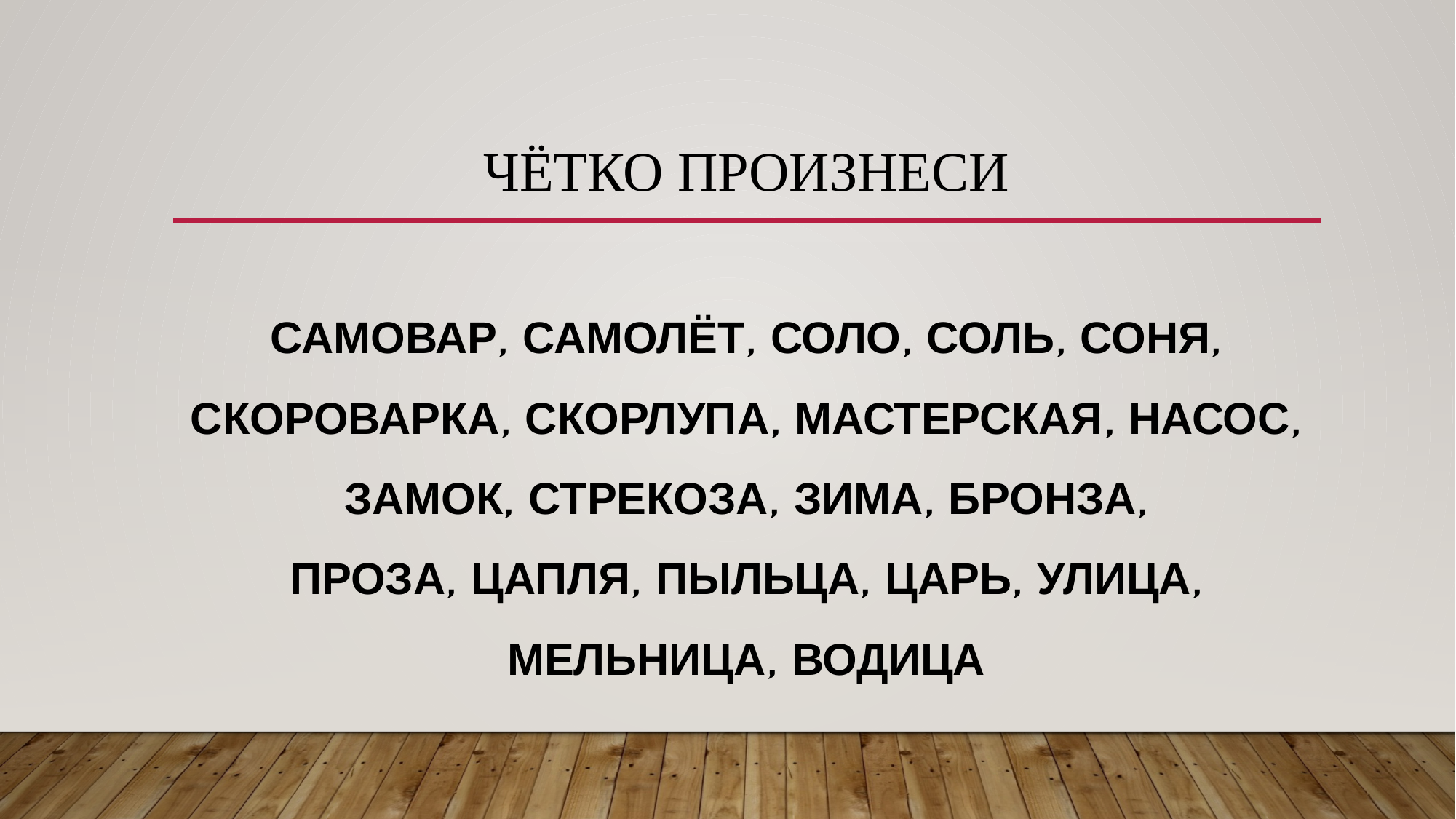

# Чётко произнеси Самовар, самолёт, соло, соль, Соня, скороварка, скорлупа, мастерская, насос, Замок, стрекоза, зима, бронза, проза, цапля, пыльца, царь, улица, мельница, водица